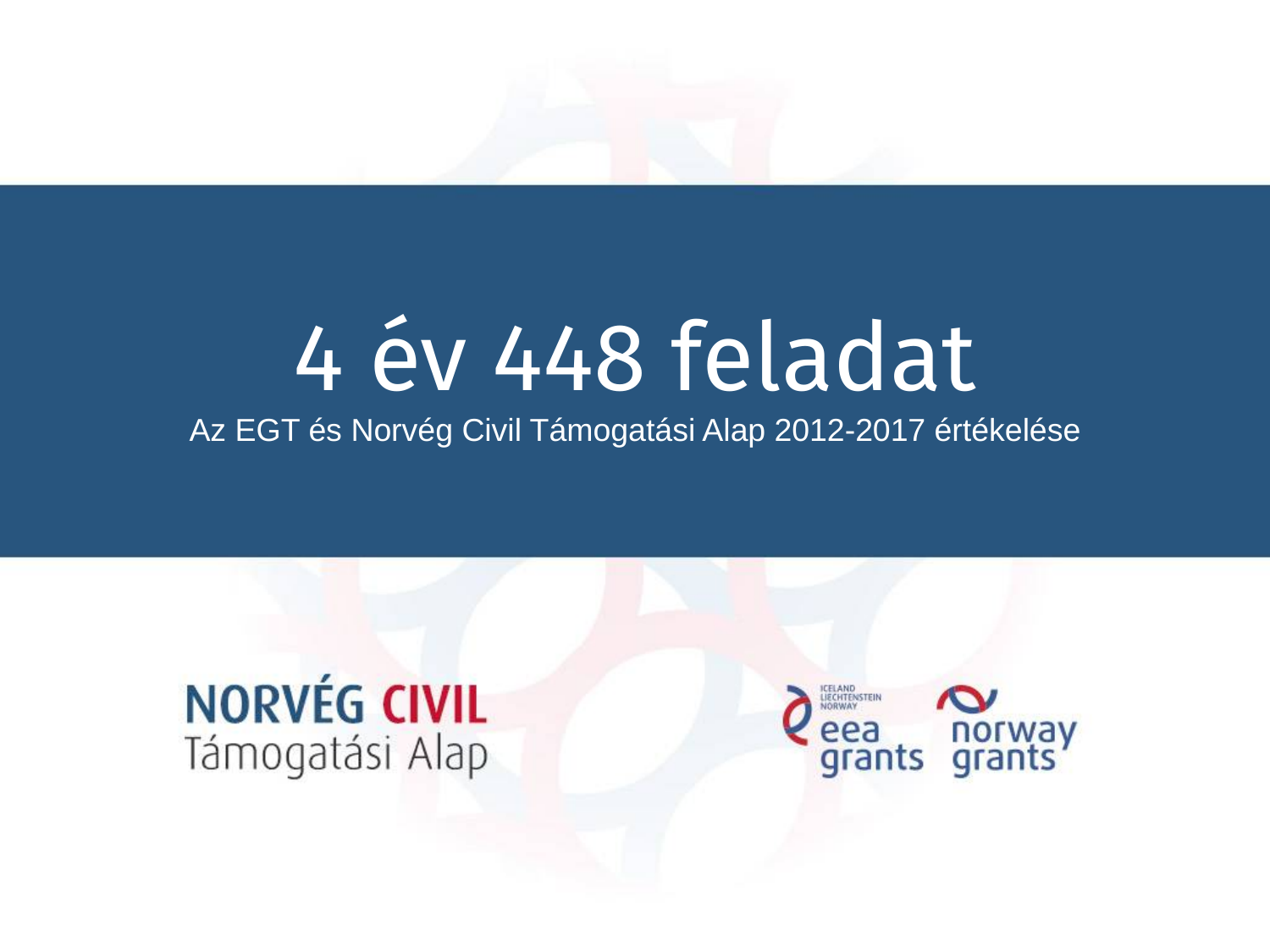

4 év 448 feladat
Az EGT és Norvég Civil Támogatási Alap 2012-2017 értékelése